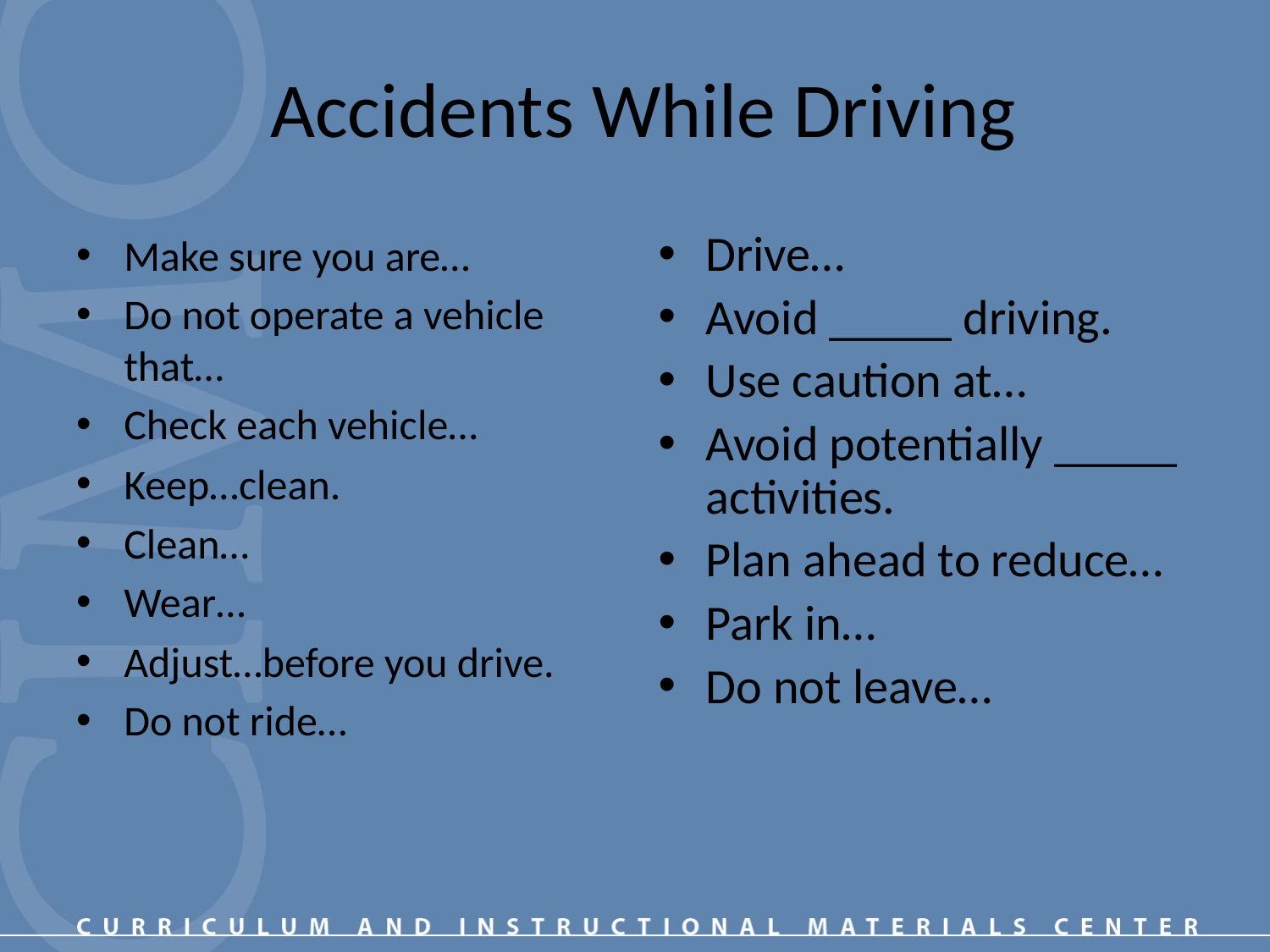

# Accidents While Driving
Make sure you are…
Do not operate a vehicle that…
Check each vehicle…
Keep…clean.
Clean…
Wear…
Adjust…before you drive.
Do not ride…
Drive…
Avoid _____ driving.
Use caution at…
Avoid potentially _____ activities.
Plan ahead to reduce…
Park in…
Do not leave…